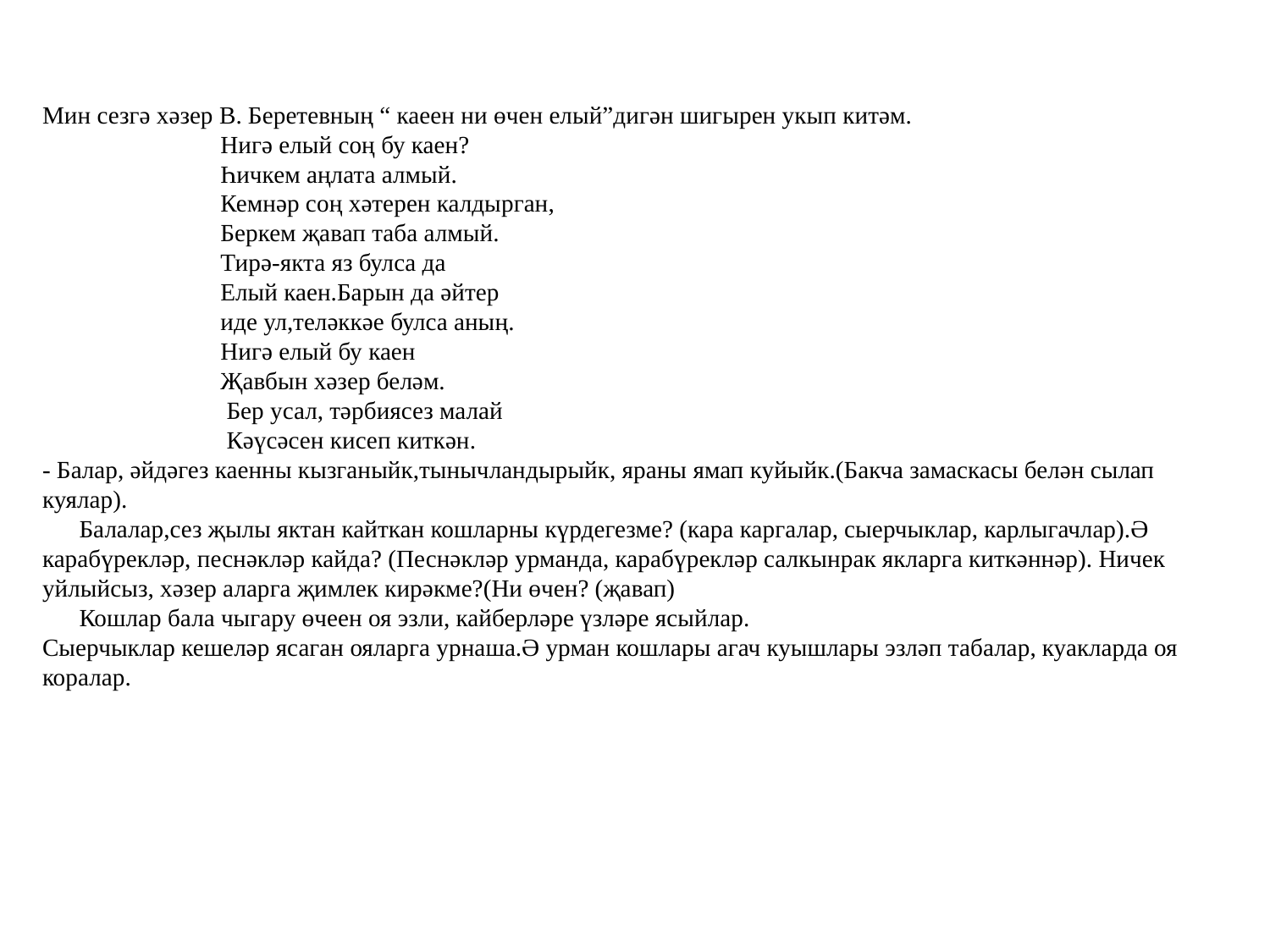

Мин сезгә хәзер В. Беретевның “ каеен ни өчен елый”дигән шигырен укып китәм.
                             Нигә елый соң бу каен?
                             Һичкем аңлата алмый.
                             Кемнәр соң хәтерен калдырган,
                             Беркем җавап таба алмый.
                             Тирә-якта яз булса да
                             Елый каен.Барын да әйтер
                             иде ул,теләккәе булса аның.
                             Нигә елый бу каен
                             Җавбын хәзер беләм.
                              Бер усал, тәрбиясез малай
                              Кәүсәсен кисеп киткән.
- Балар, әйдәгез каенны кызганыйк,тынычландырыйк, яраны ямап куйыйк.(Бакча замаскасы белән сылап куялар).
      Балалар,сез җылы яктан кайткан кошларны күрдегезме? (кара каргалар, сыерчыклар, карлыгачлар).Ә карабүрекләр, песнәкләр кайда? (Песнәкләр урманда, карабүрекләр салкынрак якларга киткәннәр). Ничек уйлыйсыз, хәзер аларга җимлек кирәкме?(Ни өчен? (җавап)
      Кошлар бала чыгару өчеен оя эзли, кайберләре үзләре ясыйлар.
Сыерчыклар кешеләр ясаган ояларга урнаша.Ә урман кошлары агач куышлары эзләп табалар, куакларда оя коралар.